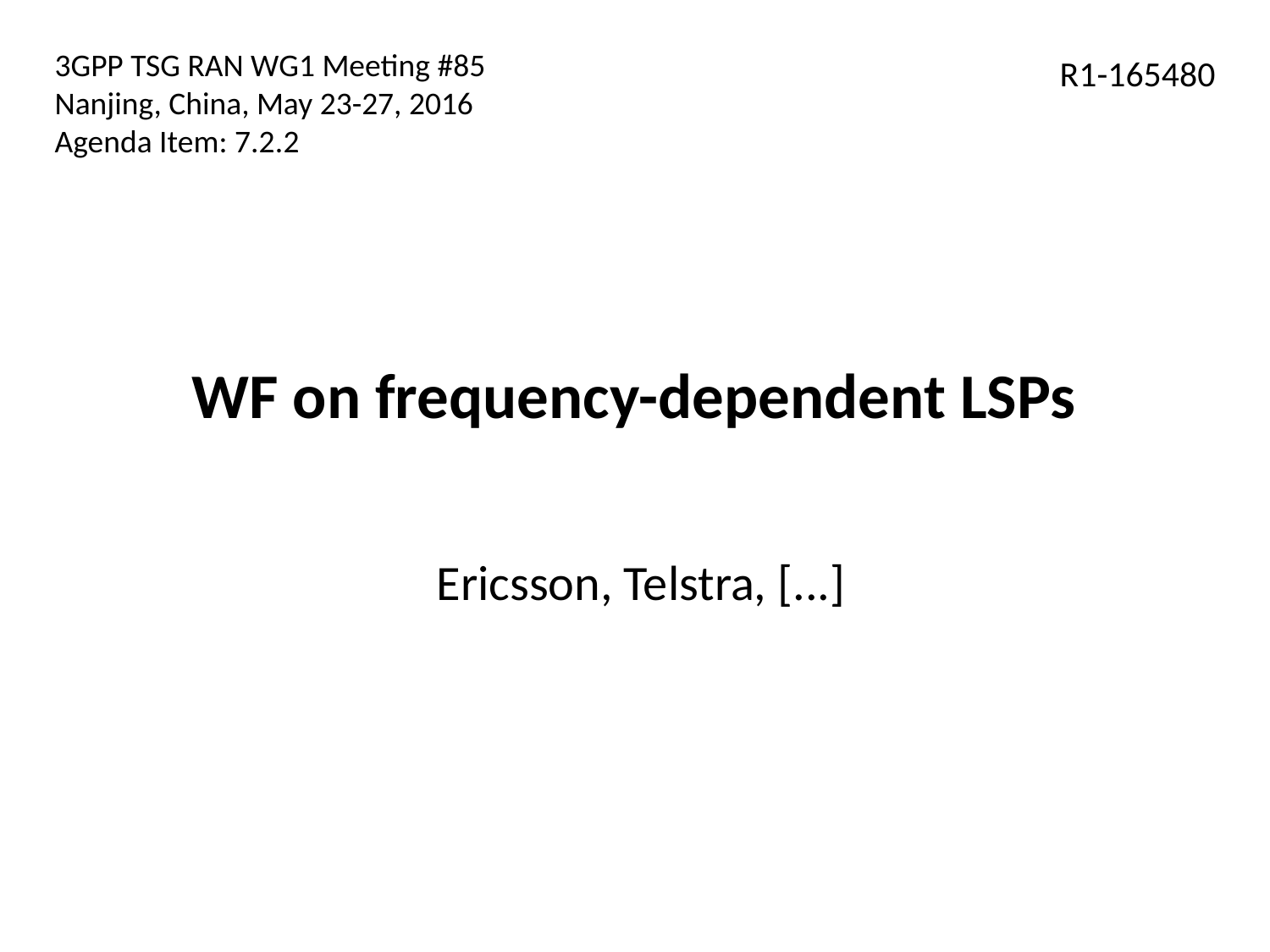

3GPP TSG RAN WG1 Meeting #85
Nanjing, China, May 23-27, 2016
Agenda Item: 7.2.2
R1-165480
# WF on frequency-dependent LSPs
Ericsson, Telstra, [...]